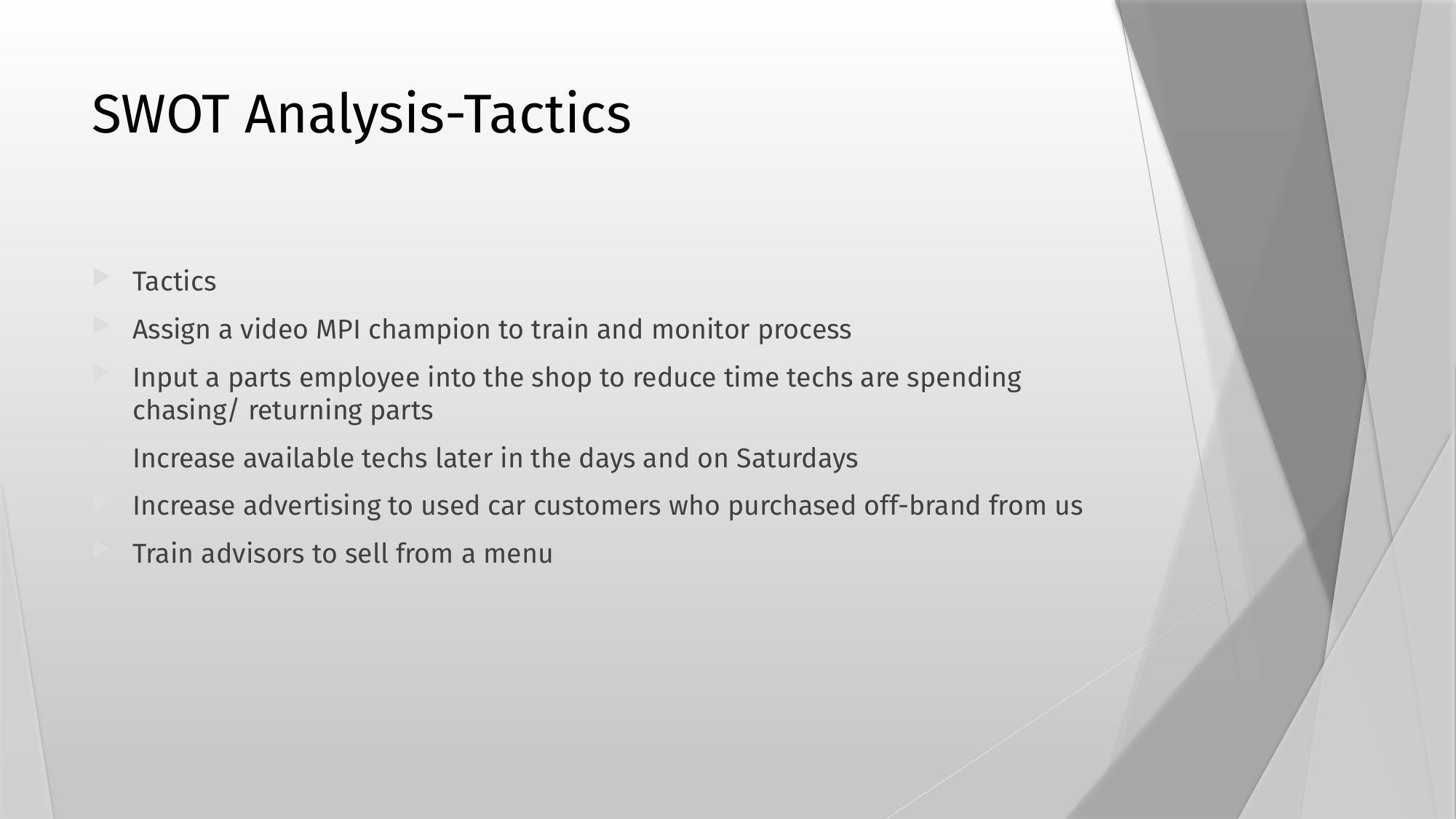

# SWOT Analysis-Tactics
Tactics
Assign a video MPI champion to train and monitor process
Input a parts employee into the shop to reduce time techs are spending chasing/ returning parts
Increase available techs later in the days and on Saturdays
Increase advertising to used car customers who purchased off-brand from us
Train advisors to sell from a menu